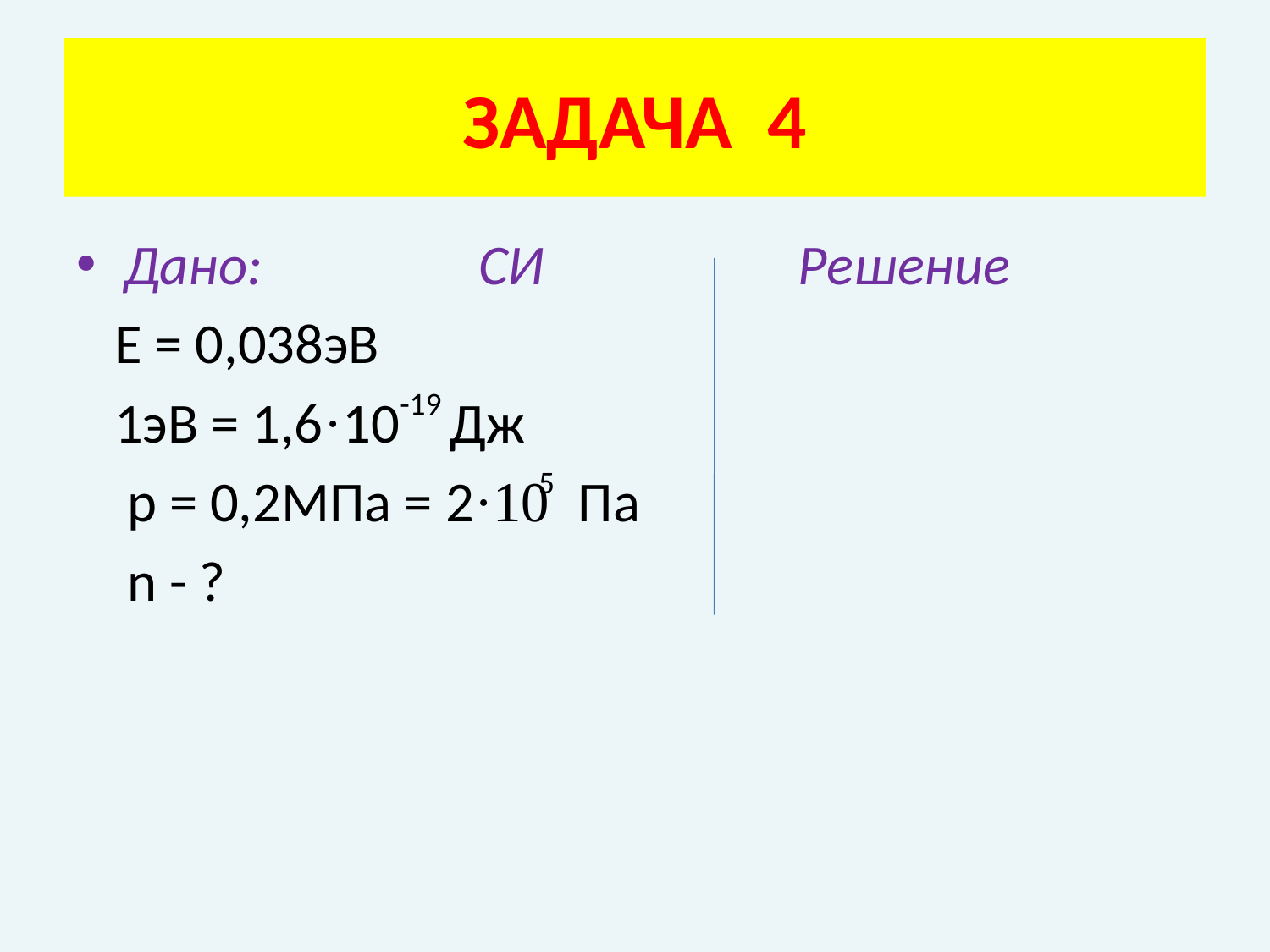

# ЗАДАЧА  4
Дано:                 СИ                    Решение
   Е = 0,038эВ
   1эВ = 1,6·10    Дж
    р = 0,2МПа = 2·10  Па
    n - ?
-19
5